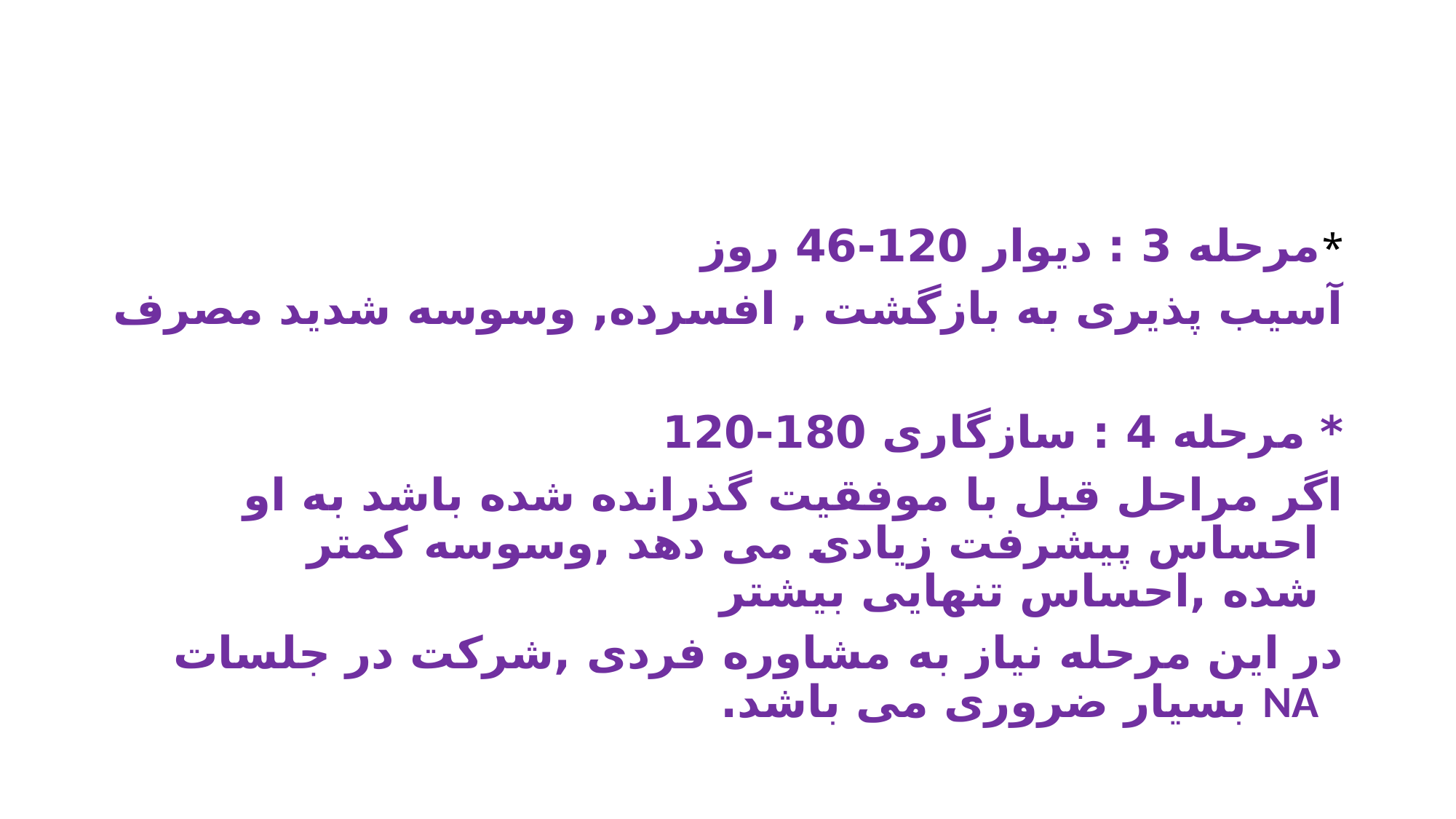

*مرحله 3 : دیوار 120-46 روز
آسیب پذیری به بازگشت , افسرده, وسوسه شدید مصرف

* مرحله 4 : سازگاری 180-120
اگر مراحل قبل با موفقیت گذرانده شده باشد به او احساس پیشرفت زیادی می دهد ,وسوسه کمتر شده ,احساس تنهایی بیشتر
در این مرحله نیاز به مشاوره فردی ,شرکت در جلسات NA بسیار ضروری می باشد.